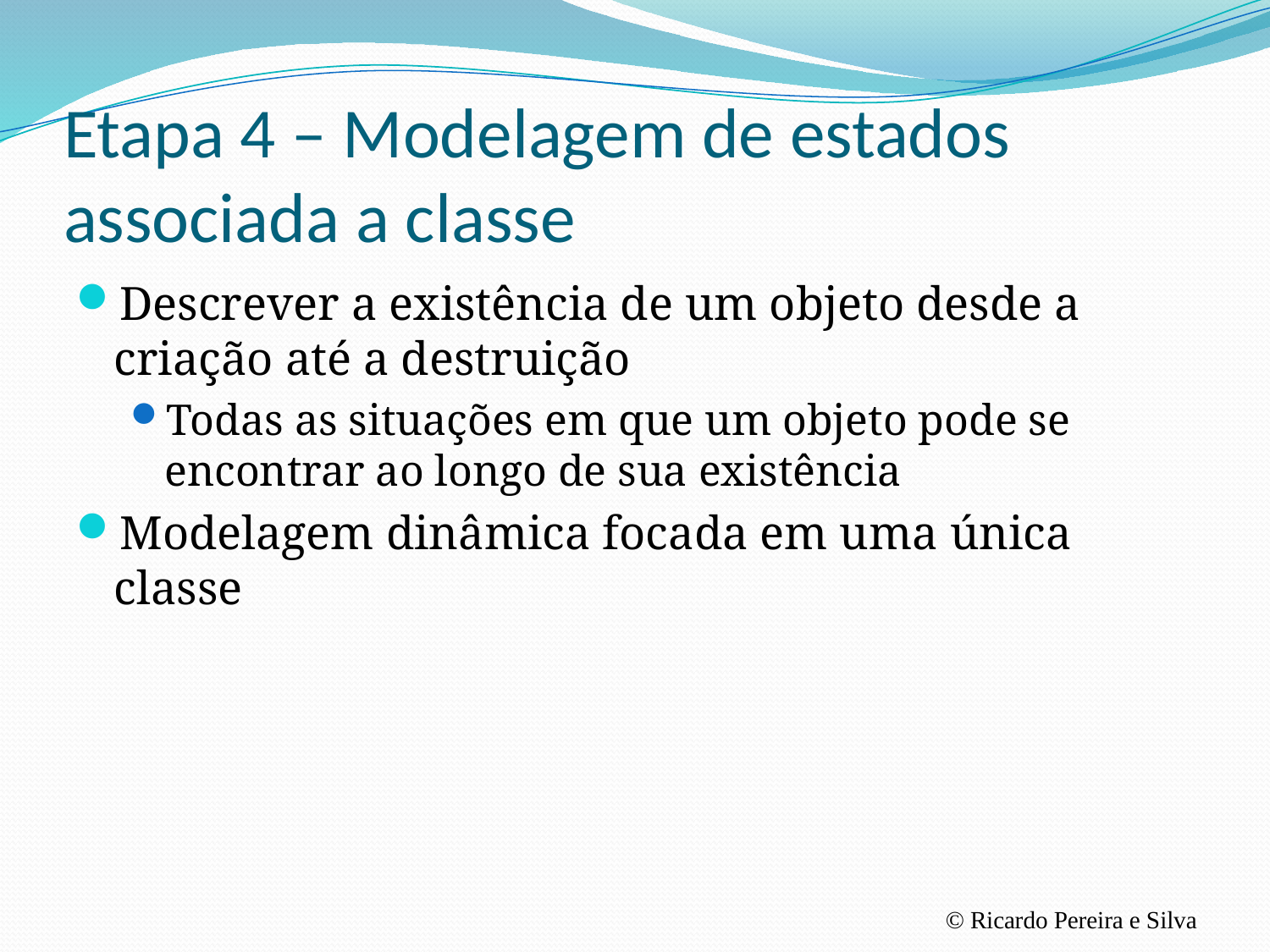

# Etapa 4 – Modelagem de estados associada a classe
Descrever a existência de um objeto desde a criação até a destruição
Todas as situações em que um objeto pode se encontrar ao longo de sua existência
Modelagem dinâmica focada em uma única classe
© Ricardo Pereira e Silva